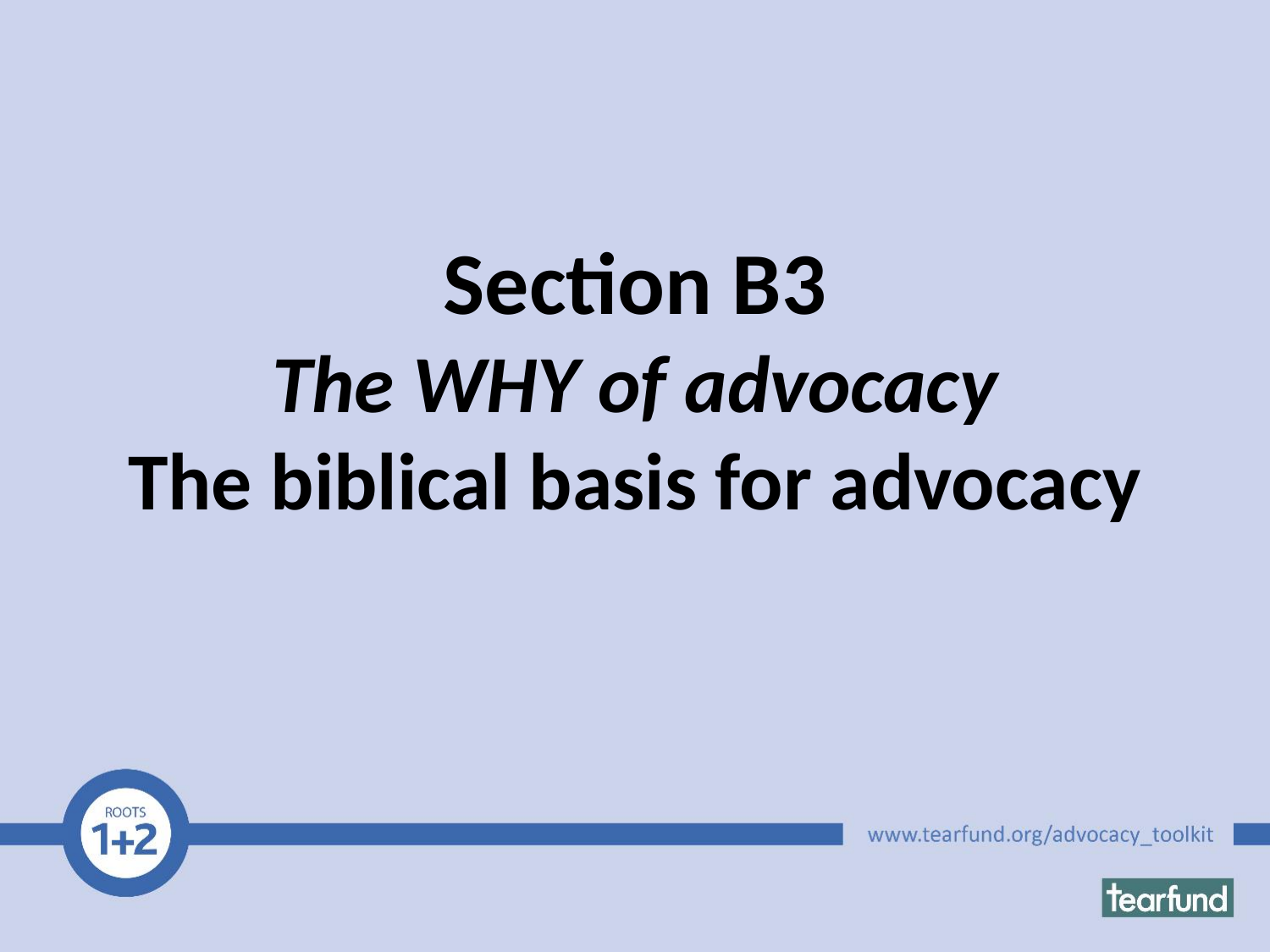

Section B3
The WHY of advocacy
The biblical basis for advocacy